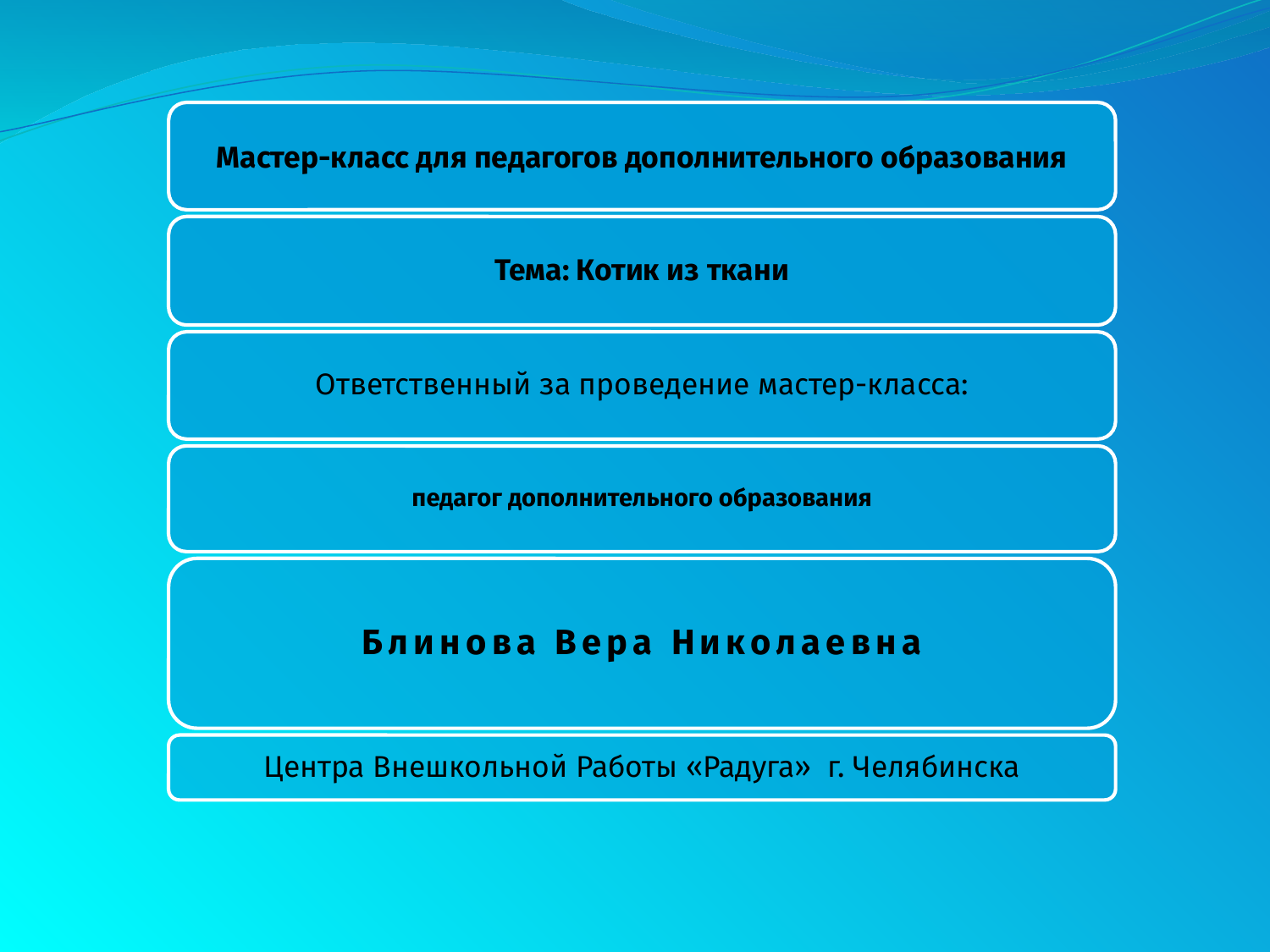

Мастер-класс для педагогов дополнительного образования
Тема: Котик из ткани
Ответственный за проведение мастер-класса:
педагог дополнительного образования
Блинова Вера Николаевна
Центра Внешкольной Работы «Радуга»  г. Челябинска